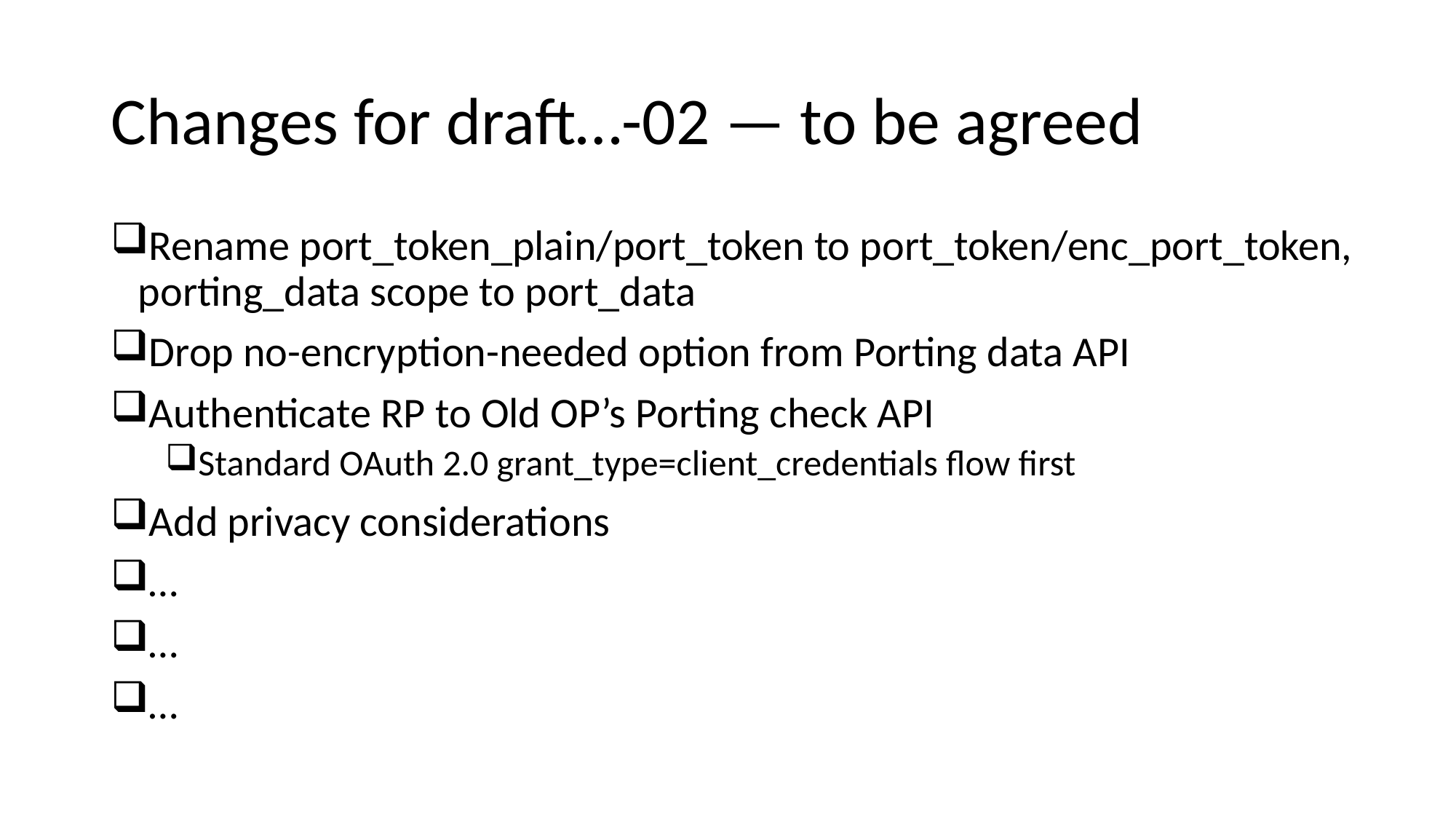

# Changes for draft…-02 — to be agreed
Rename port_token_plain/port_token to port_token/enc_port_token, porting_data scope to port_data
Drop no-encryption-needed option from Porting data API
Authenticate RP to Old OP’s Porting check API
Standard OAuth 2.0 grant_type=client_credentials flow first
Add privacy considerations
…
…
…